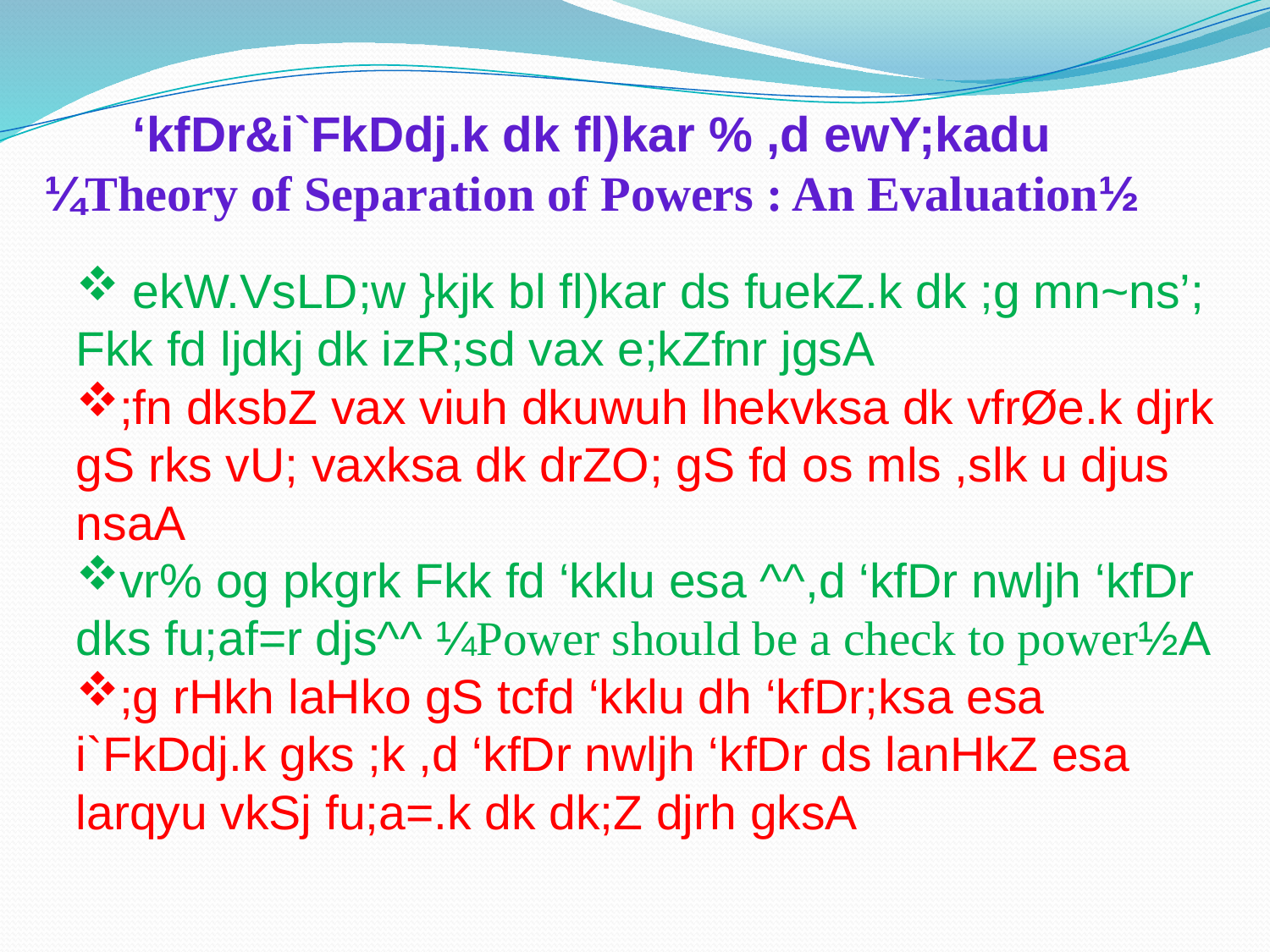

‘kfDr&i`FkDdj.k dk fl)kar % ,d ewY;kadu
¼Theory of Separation of Powers : An Evaluation½
 ekW.VsLD;w }kjk bl fl)kar ds fuekZ.k dk ;g mn~ns’; Fkk fd ljdkj dk izR;sd vax e;kZfnr jgsA
;fn dksbZ vax viuh dkuwuh lhekvksa dk vfrØe.k djrk gS rks vU; vaxksa dk drZO; gS fd os mls ,slk u djus nsaA
vr% og pkgrk Fkk fd ‘kklu esa ^^,d ‘kfDr nwljh ‘kfDr dks fu;af=r djs^^ ¼Power should be a check to power½A
;g rHkh laHko gS tcfd ‘kklu dh ‘kfDr;ksa esa i`FkDdj.k gks ;k ,d ‘kfDr nwljh ‘kfDr ds lanHkZ esa larqyu vkSj fu;a=.k dk dk;Z djrh gksA